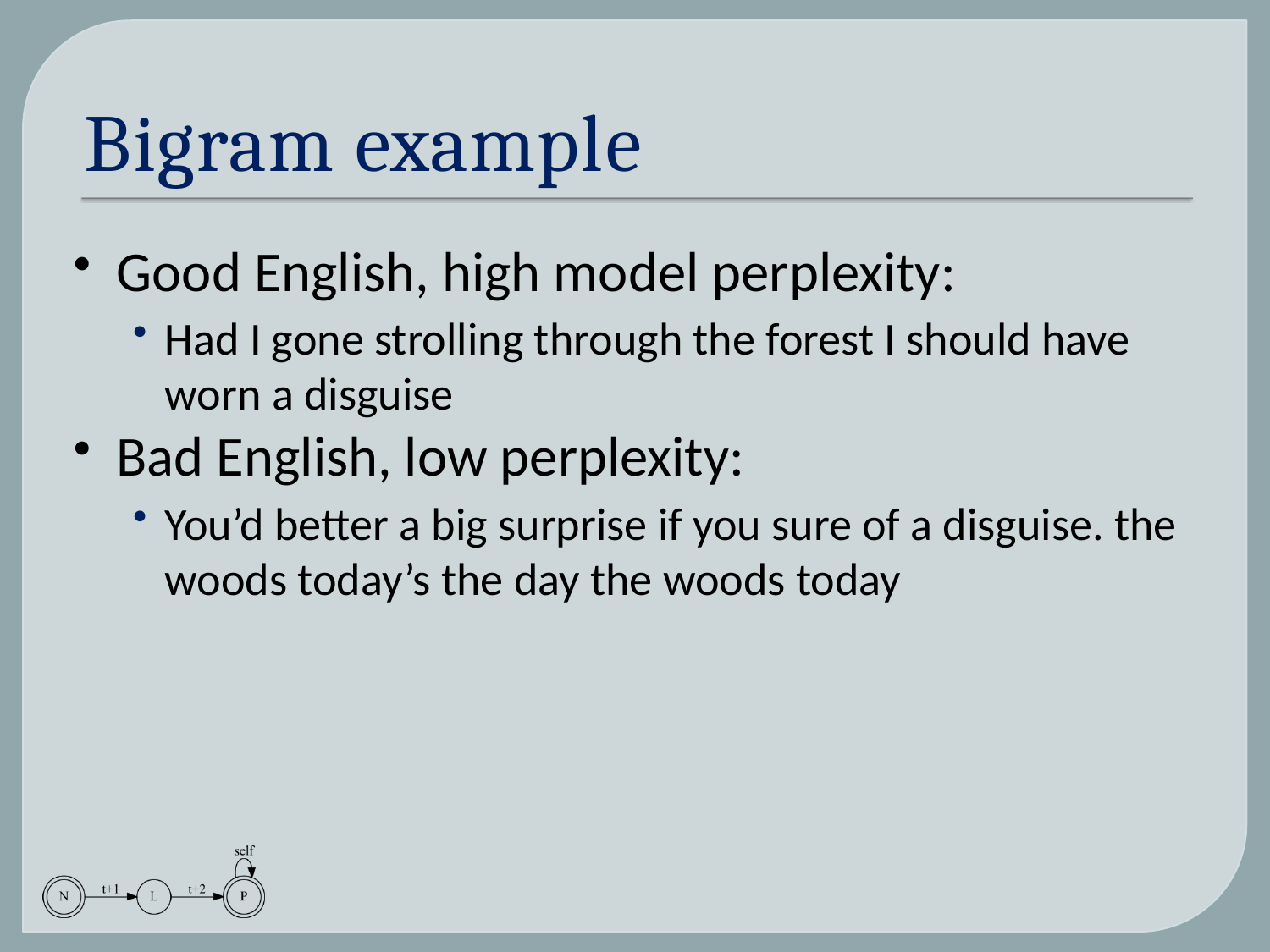

# Bigram example
Good English, high model perplexity:
Had I gone strolling through the forest I should have worn a disguise
Bad English, low perplexity:
You’d better a big surprise if you sure of a disguise. the woods today’s the day the woods today